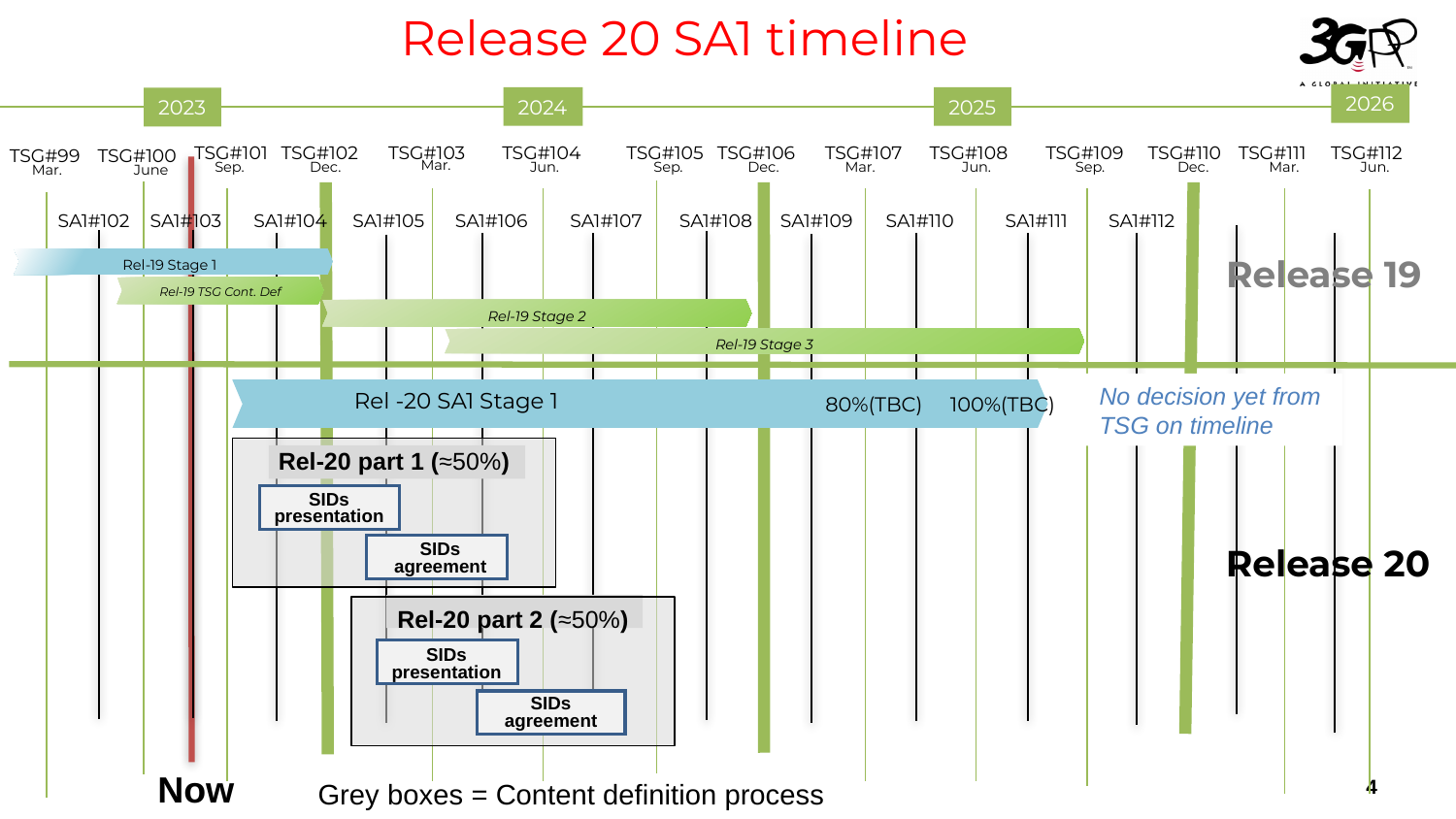

Release 20 SA1 timeline
2026
2024
2025
2023
TSG#101
TSG#102
TSG#103
TSG#104
TSG#105
TSG#106
TSG#107
TSG#108
TSG#109
TSG#110
TSG#111
TSG#112
TSG#99
TSG#100
Mar.
Sep.
Dec.
Jun.
Sep.
Dec.
Mar.
Jun.
Sep.
Dec.
Mar.
Jun.
June
Mar.
SA1#102
SA1#103
SA1#104
SA1#105
SA1#106
SA1#107
SA1#108
SA1#109
SA1#110
SA1#111
SA1#112
Release 19
Rel-19 Stage 1
Rel-19 TSG Cont. Def
Rel-19 Stage 2
Rel-19 Stage 3
No decision yet from
TSG on timeline
                       Rel -20 SA1 Stage 1
80%(TBC)
100%(TBC)
Rel-20 part 1 (≈50%)

SIDs
presentation

Release 20
SIDs
agreement

Rel-20 part 2 (≈50%)
SIDs
presentation

SIDs
agreement

Now
Grey boxes = Content definition process